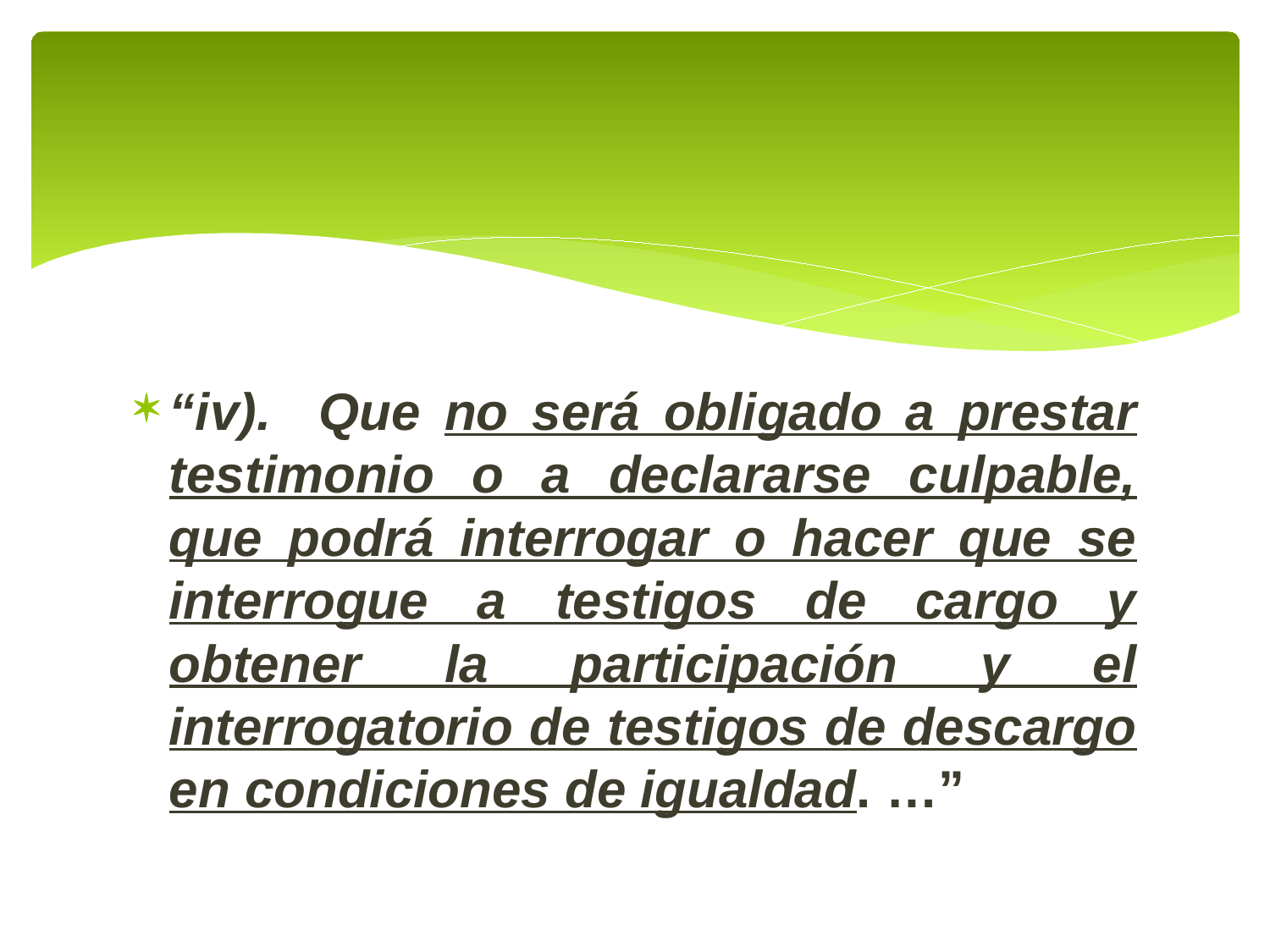

#
“iv).  Que no será obligado a prestar testimonio o a declararse culpable, que podrá interrogar o hacer que se interrogue a testigos de cargo y obtener la participación y el interrogatorio de testigos de descargo en condiciones de igualdad. …”